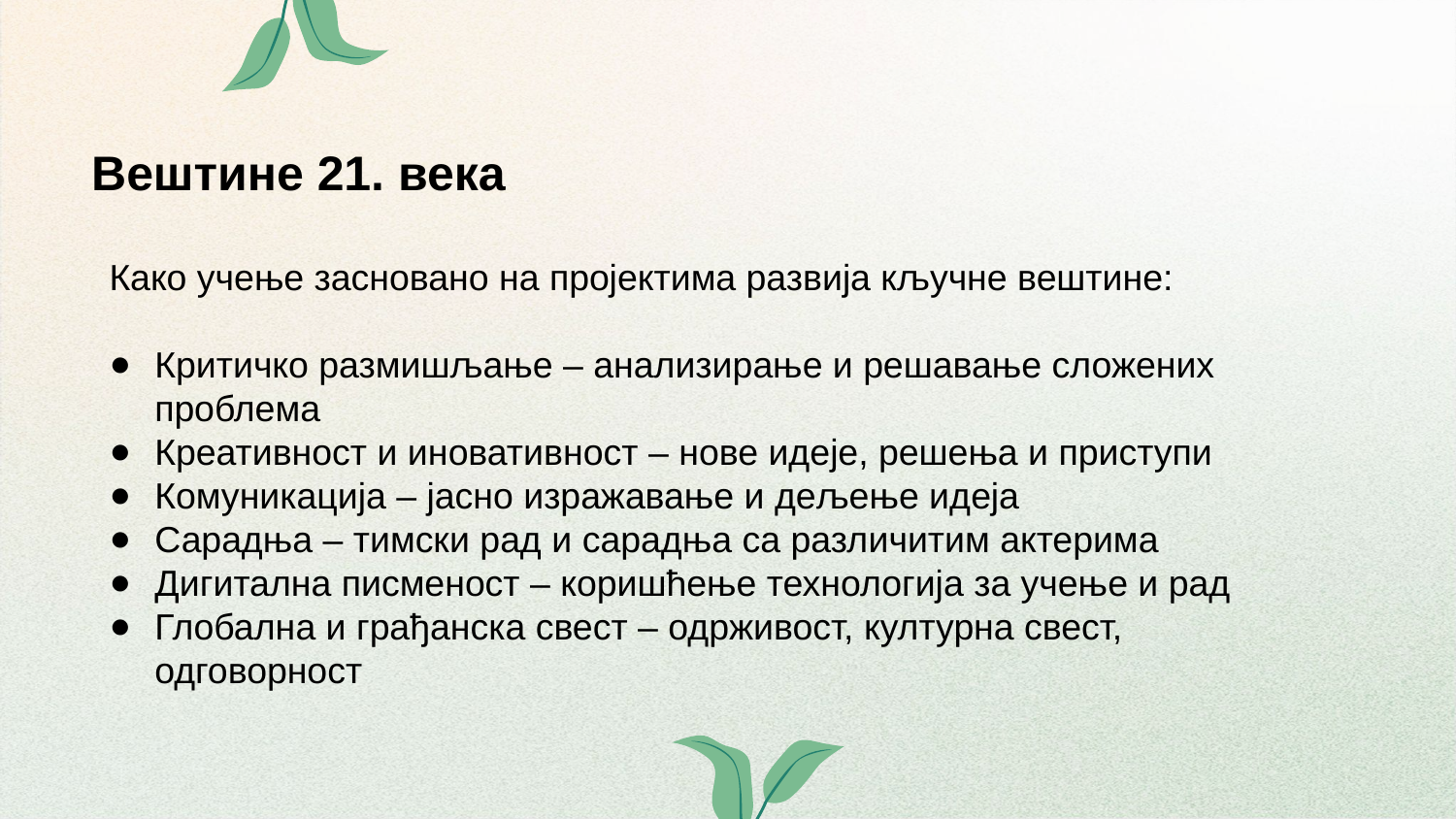

# Вештине 21. века
Како учење засновано на пројектима развија кључне вештине:

Критичко размишљање – анализирање и решавање сложених проблема
Креативност и иновативност – нове идеје, решења и приступи
Комуникација – јасно изражавање и дељење идеја
Сарадња – тимски рад и сарадња са различитим актерима
Дигитална писменост – коришћење технологија за учење и рад
Глобална и грађанска свест – одрживост, културна свест, одговорност